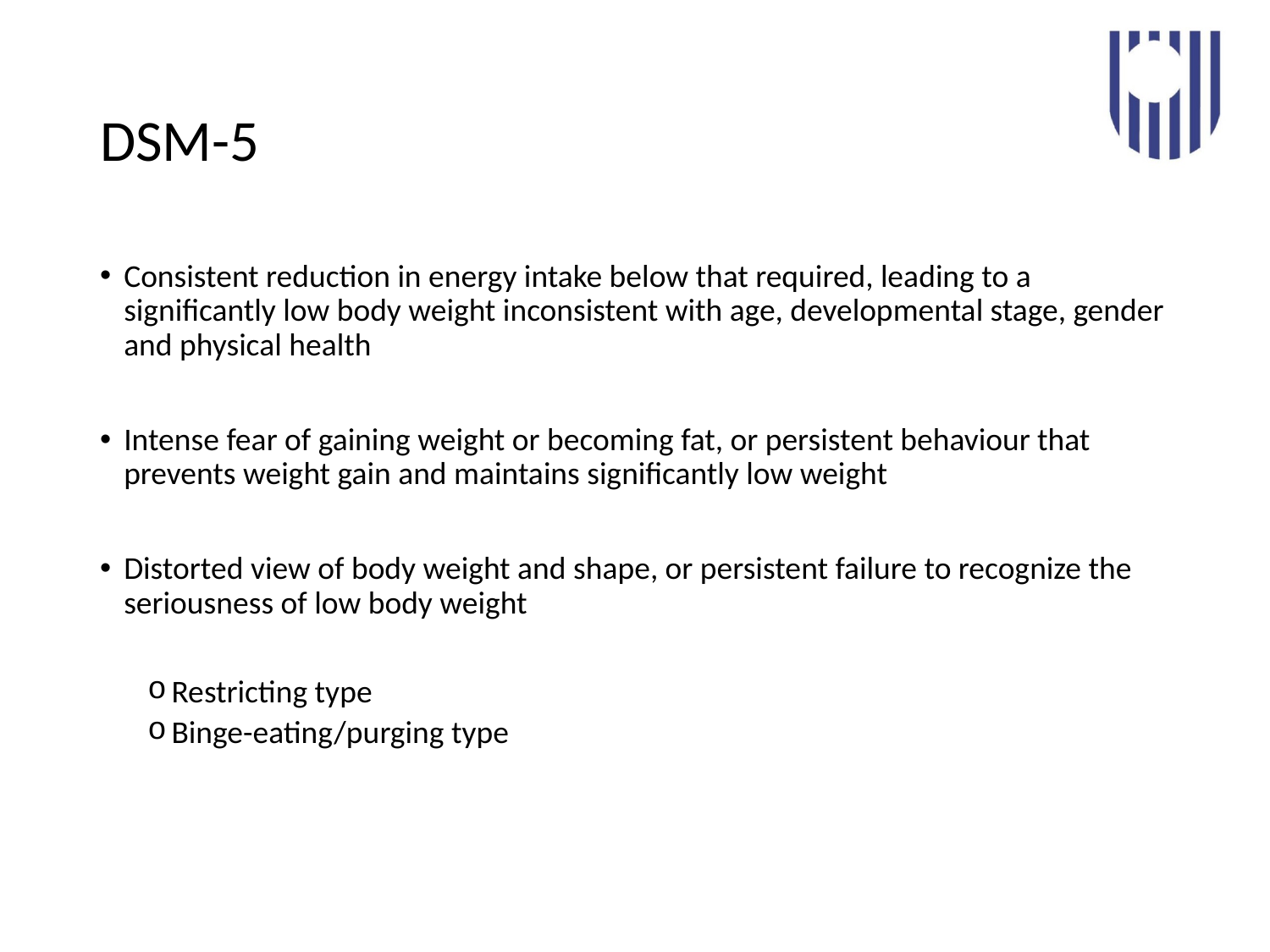

# DSM-5
Consistent reduction in energy intake below that required, leading to a significantly low body weight inconsistent with age, developmental stage, gender and physical health

Intense fear of gaining weight or becoming fat, or persistent behaviour that prevents weight gain and maintains significantly low weight

Distorted view of body weight and shape, or persistent failure to recognize the seriousness of low body weight

Restricting type
Binge-eating/purging type